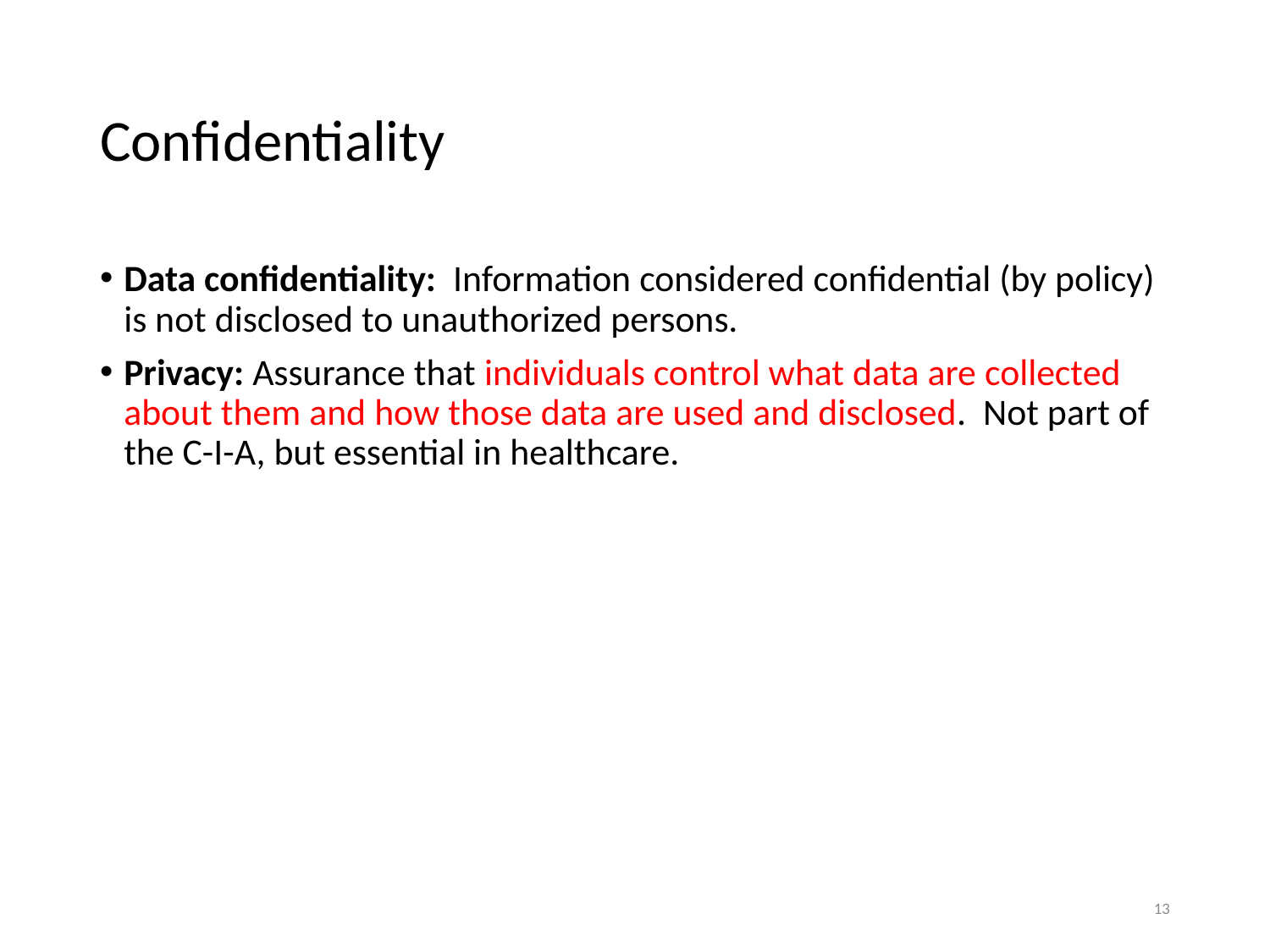

# Confidentiality
Data confidentiality:  Information considered confidential (by policy) is not disclosed to unauthorized persons.
Privacy: Assurance that individuals control what data are collected about them and how those data are used and disclosed.  Not part of the C-I-A, but essential in healthcare.
13